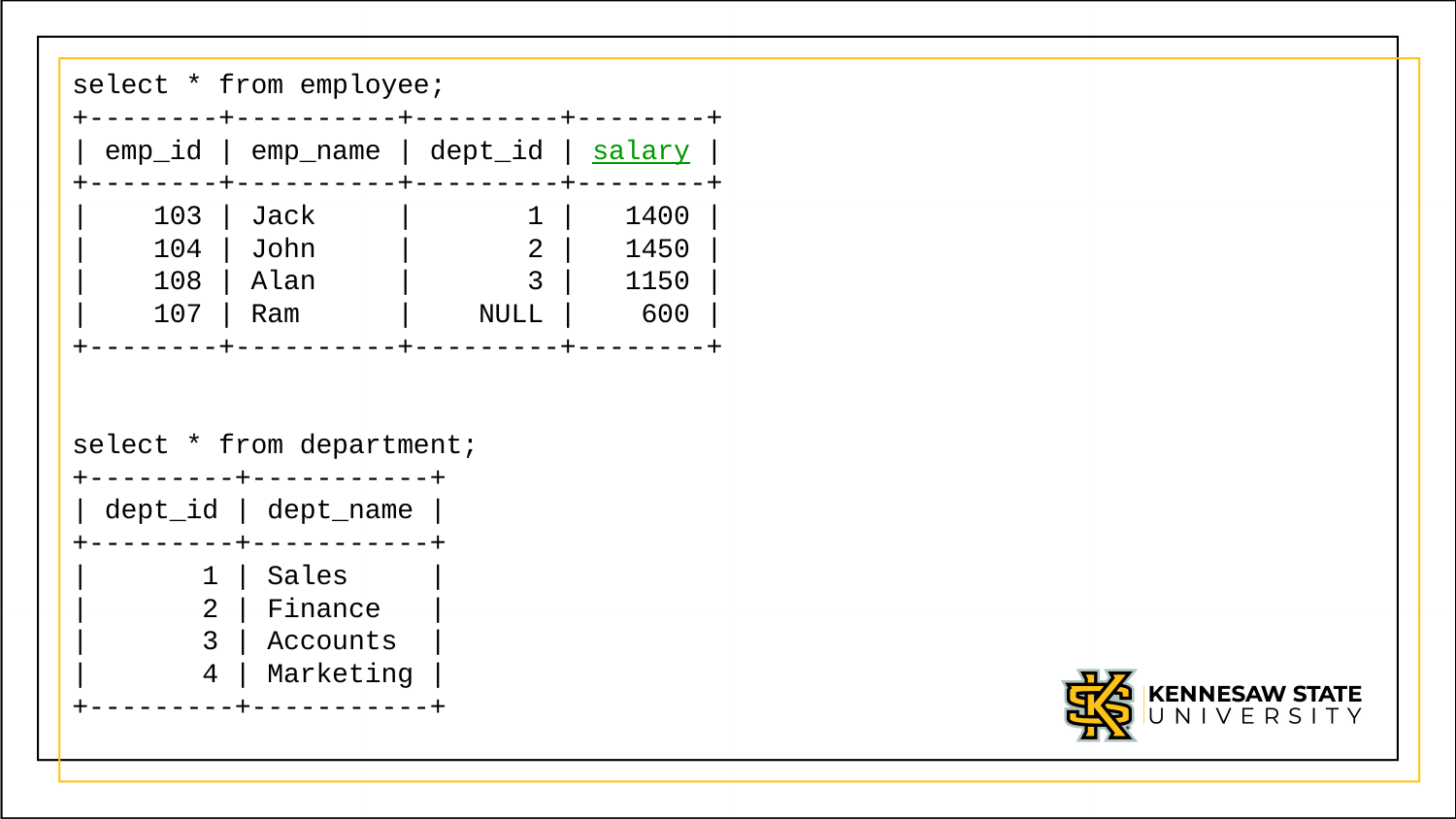

select * from employee;
+--------+----------+---------+--------+
| emp_id | emp_name | dept_id | salary |
+--------+----------+---------+--------+
|    103 | Jack     |       1 |   1400 |
|    104 | John     |       2 |   1450 |
|    108 | Alan     |       3 |   1150 |
|    107 | Ram      |    NULL |    600 |
+--------+----------+---------+--------+

select * from department;
+---------+-----------+
| dept_id | dept_name |
+---------+-----------+
|       1 | Sales     |
|       2 | Finance   |
|       3 | Accounts  |
|       4 | Marketing |
+---------+-----------+